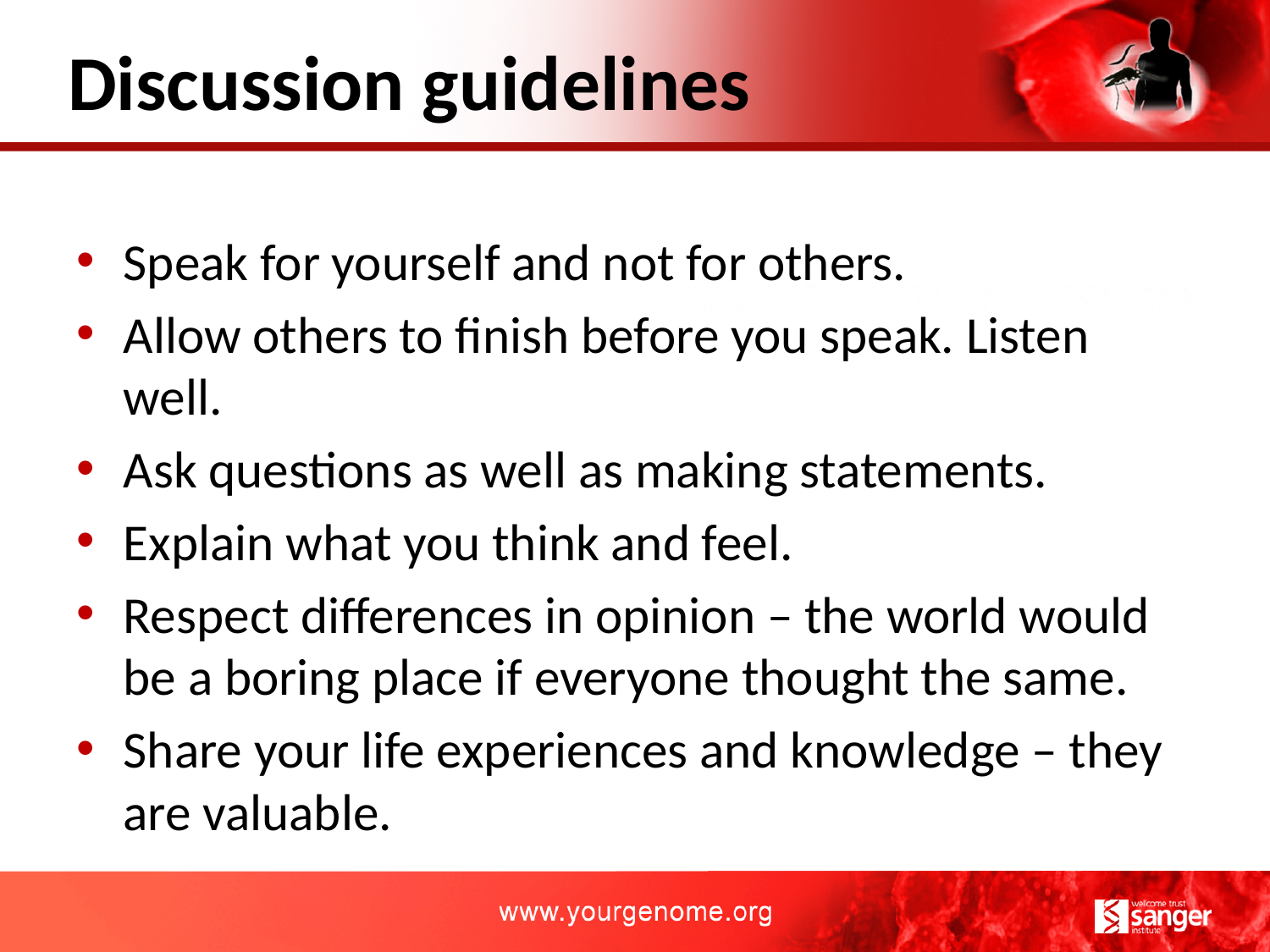

# Discussion guidelines
Speak for yourself and not for others.
Allow others to finish before you speak. Listen well.
Ask questions as well as making statements.
Explain what you think and feel.
Respect differences in opinion – the world would be a boring place if everyone thought the same.
Share your life experiences and knowledge – they are valuable.